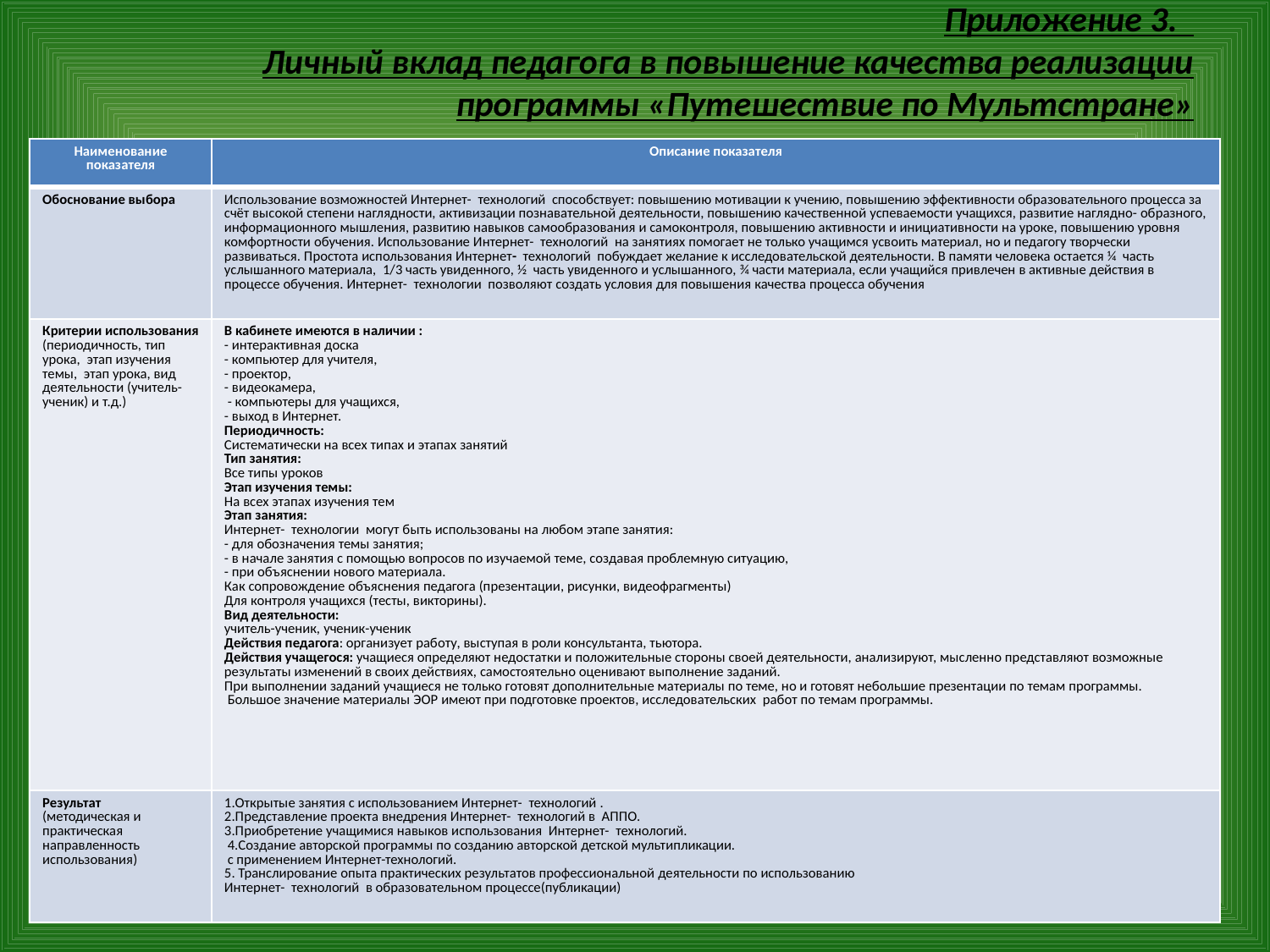

# Приложение 3. Личный вклад педагога в повышение качества реализации программы «Путешествие по Мультстране»
| Наименование показателя | Описание показателя |
| --- | --- |
| Обоснование выбора | Использование возможностей Интернет- технологий способствует: повышению мотивации к учению, повышению эффективности образовательного процесса за счёт высокой степени наглядности, активизации познавательной деятельности, повышению качественной успеваемости учащихся, развитие наглядно- образного, информационного мышления, развитию навыков самообразования и самоконтроля, повышению активности и инициативности на уроке, повышению уровня комфортности обучения. Использование Интернет- технологий на занятиях помогает не только учащимся усвоить материал, но и педагогу творчески развиваться. Простота использования Интернет- технологий побуждает желание к исследовательской деятельности. В памяти человека остается ¼  часть услышанного материала,  1/3 часть увиденного, ½  часть увиденного и услышанного, ¾ части материала, если учащийся привлечен в активные действия в процессе обучения. Интернет- технологии позволяют создать условия для повышения качества процесса обучения |
| Критерии использования (периодичность, тип урока, этап изучения темы, этап урока, вид деятельности (учитель-ученик) и т.д.) | В кабинете имеются в наличии : - интерактивная доска - компьютер для учителя, - проектор, - видеокамера, - компьютеры для учащихся, - выход в Интернет. Периодичность: Систематически на всех типах и этапах занятий Тип занятия: Все типы уроков Этап изучения темы: На всех этапах изучения тем Этап занятия: Интернет- технологии могут быть использованы на любом этапе занятия: - для обозначения темы занятия; - в начале занятия с помощью вопросов по изучаемой теме, создавая проблемную ситуацию, - при объяснении нового материала. Как сопровождение объяснения педагога (презентации, рисунки, видеофрагменты) Для контроля учащихся (тесты, викторины). Вид деятельности: учитель-ученик, ученик-ученик Действия педагога: организует работу, выступая в роли консультанта, тьютора. Действия учащегося: учащиеся определяют недостатки и положительные стороны своей деятельности, анализируют, мысленно представляют возможные результаты изменений в своих действиях, самостоятельно оценивают выполнение заданий. При выполнении заданий учащиеся не только готовят дополнительные материалы по теме, но и готовят небольшие презентации по темам программы. Большое значение материалы ЭОР имеют при подготовке проектов, исследовательских работ по темам программы. |
| Результат (методическая и практическая направленность использования) | 1.Открытые занятия с использованием Интернет- технологий . 2.Представление проекта внедрения Интернет- технологий в АППО. 3.Приобретение учащимися навыков использования Интернет- технологий. 4.Создание авторской программы по созданию авторской детской мультипликации. с применением Интернет-технологий. 5. Транслирование опыта практических результатов профессиональной деятельности по использованию Интернет- технологий в образовательном процессе(публикации) |